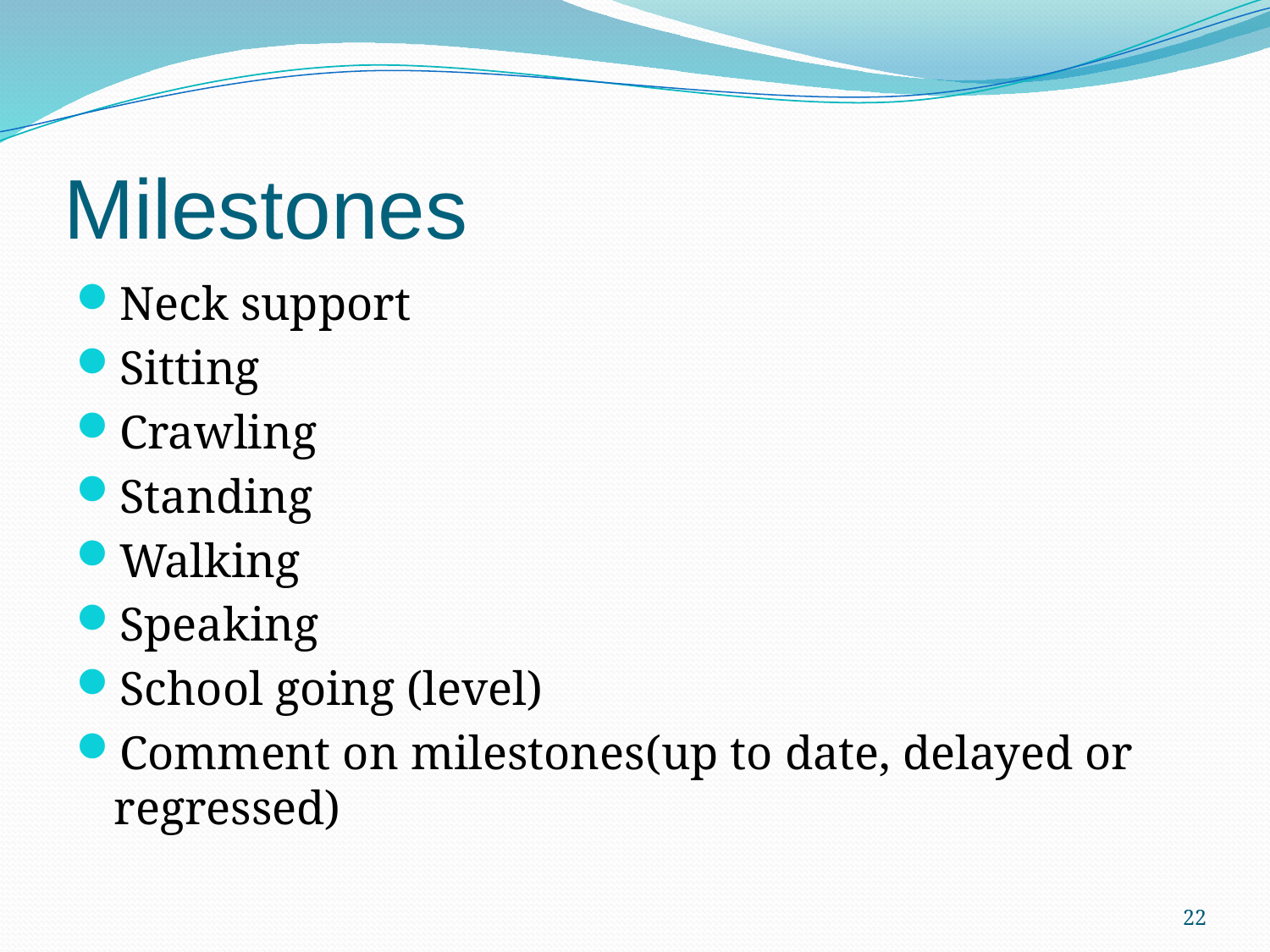

# Milestones
Neck support
Sitting
Crawling
Standing
Walking
Speaking
School going (level)
Comment on milestones(up to date, delayed or regressed)

22